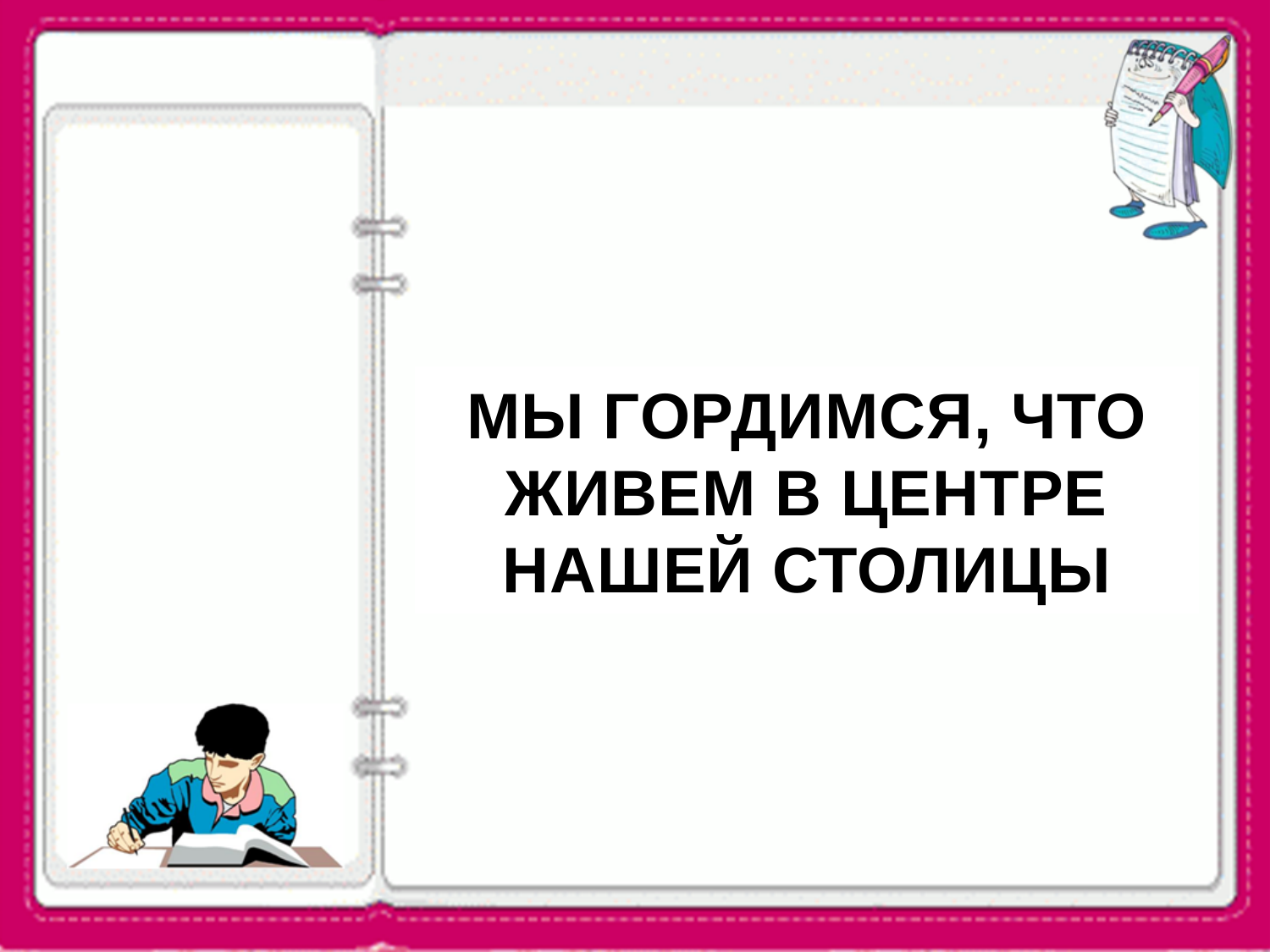

# МЫ ГОРДИМСЯ, ЧТО ЖИВЕМ В ЦЕНТРЕ НАШЕЙ СТОЛИЦЫ